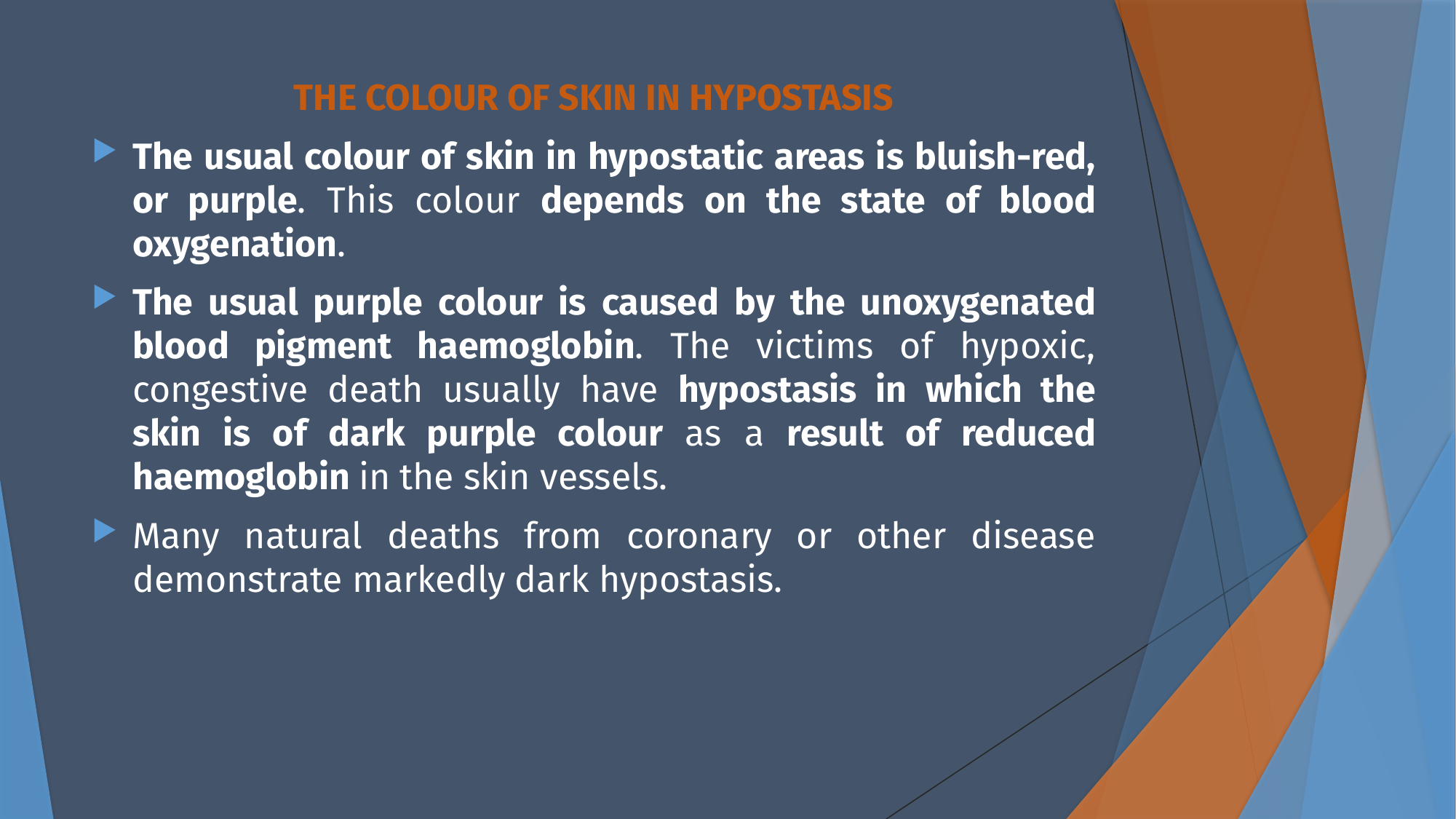

THE COLOUR OF SKIN IN HYPOSTASIS
The usual colour of skin in hypostatic areas is bluish-red, or purple. This colour depends on the state of blood oxygenation.
The usual purple colour is caused by the unoxygenated blood pigment haemoglobin. The victims of hypoxic, congestive death usually have hypostasis in which the skin is of dark purple colour as a result of reduced haemoglobin in the skin vessels.
Many natural deaths from coronary or other disease demonstrate markedly dark hypostasis.